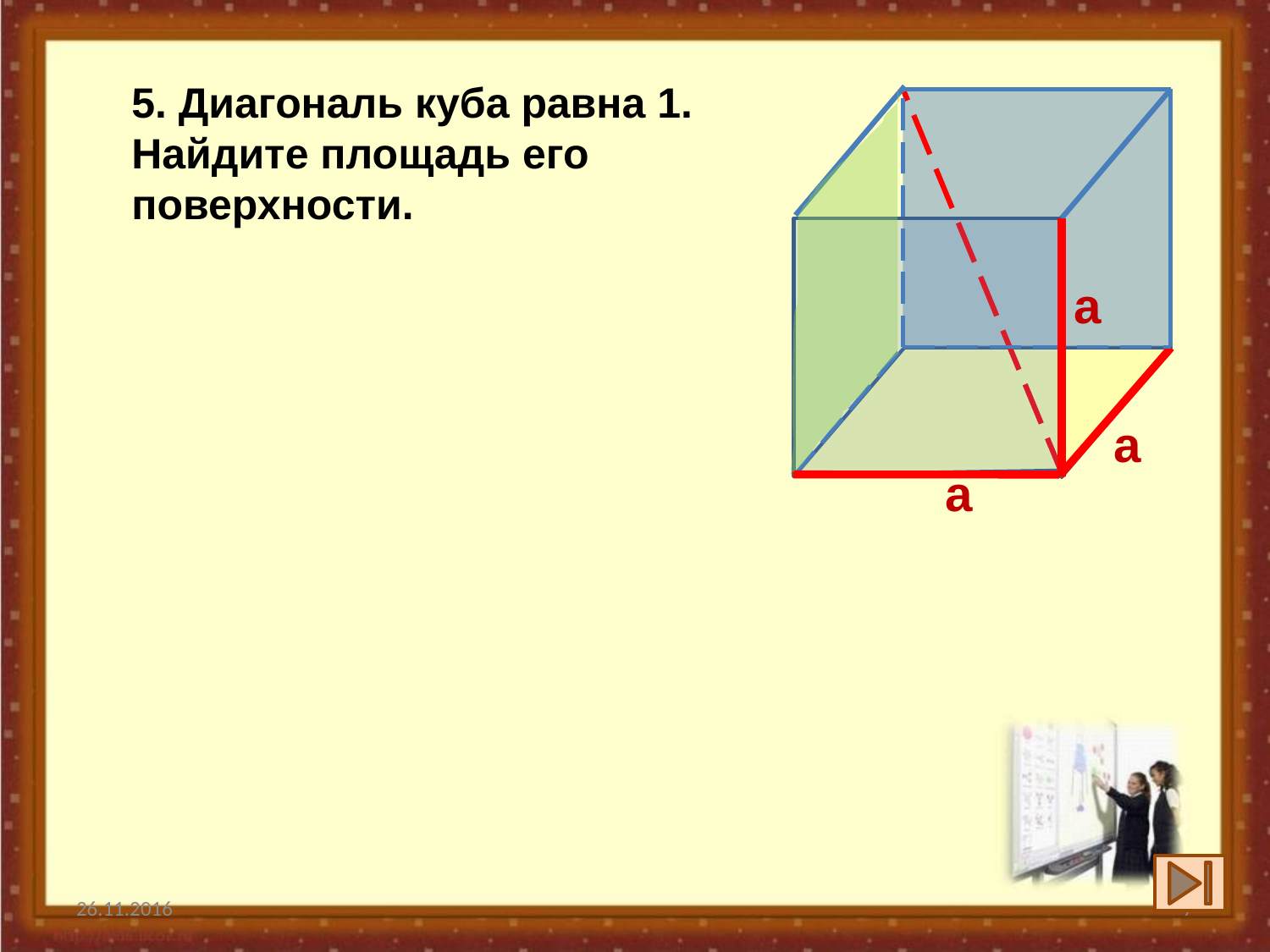

5. Диагональ куба равна 1. Найдите площадь его поверхности.

а

а
а

26.11.2016
7